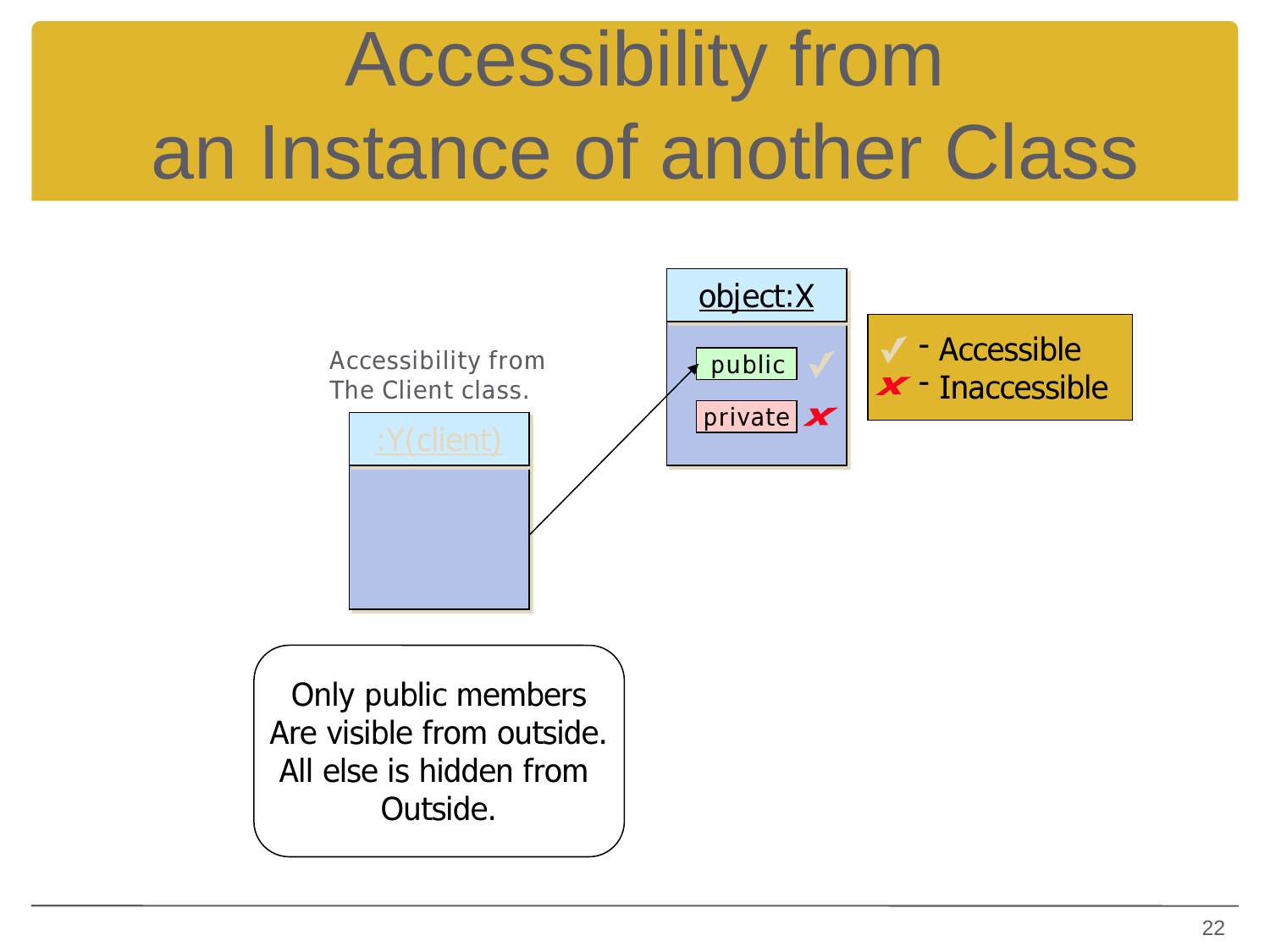

Accessibility from
an Instance of another Class

object:X

public

private

 Accessible
 Inaccessible

Accessibility from
The Client class.

:Y(client)

Only public members
Are visible from outside.
All else is hidden from
Outside.
22